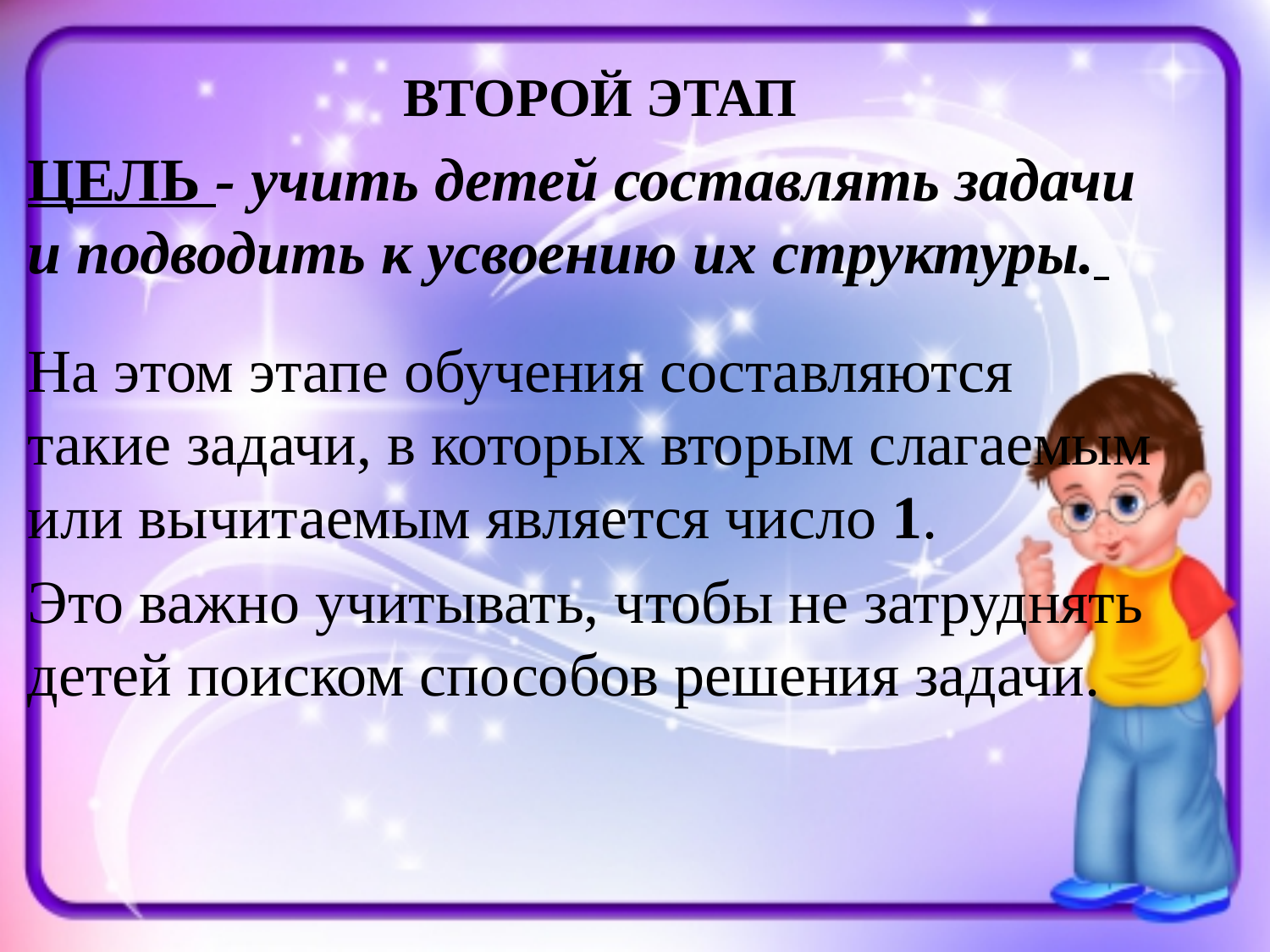

ВТОРОЙ ЭТАП
ЦЕЛЬ - учить детей составлять задачи и подводить к усвоению их структуры.

На этом этапе обучения составляются такие задачи, в которых вторым слагаемым или вычитаемым является число 1.
Это важно учитывать, чтобы не затруднять детей поиском способов решения задачи.